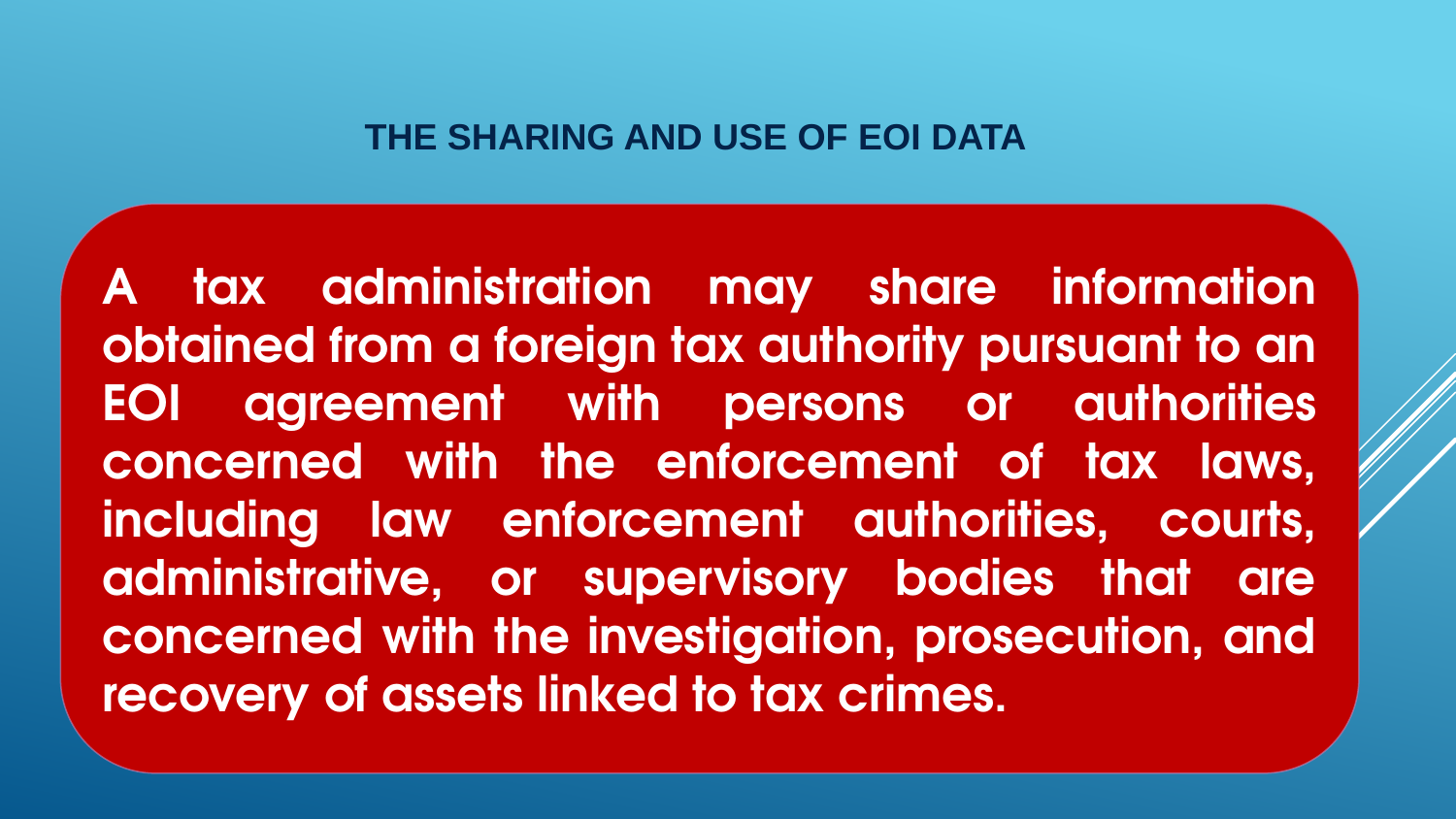

THE SHARING AND USE OF EOI DATA
A tax administration may share information obtained from a foreign tax authority pursuant to an EOI agreement with persons or authorities concerned with the enforcement of tax laws, including law enforcement authorities, courts, administrative, or supervisory bodies that are concerned with the investigation, prosecution, and recovery of assets linked to tax crimes.